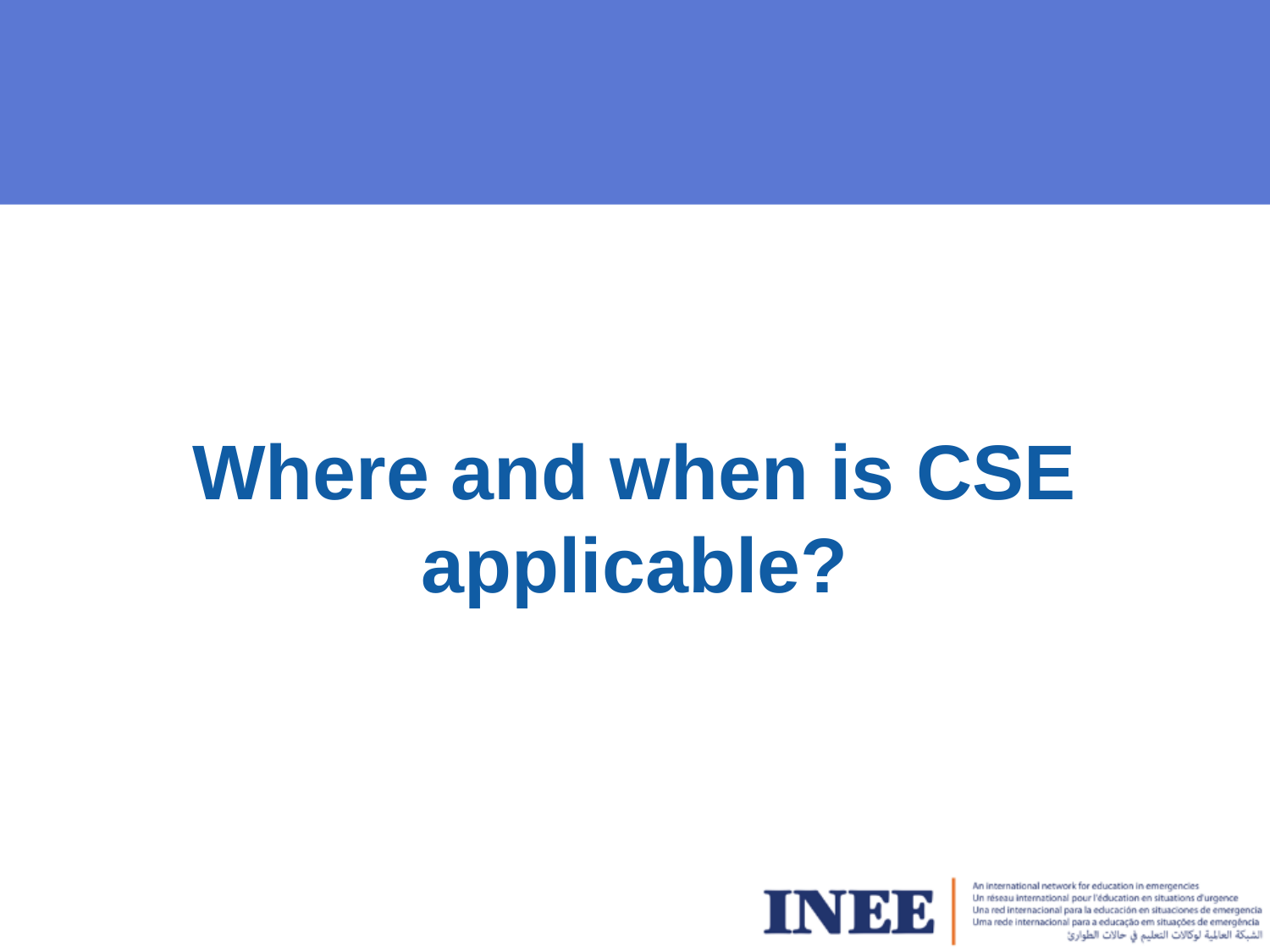

# Where and when is CSE applicable?